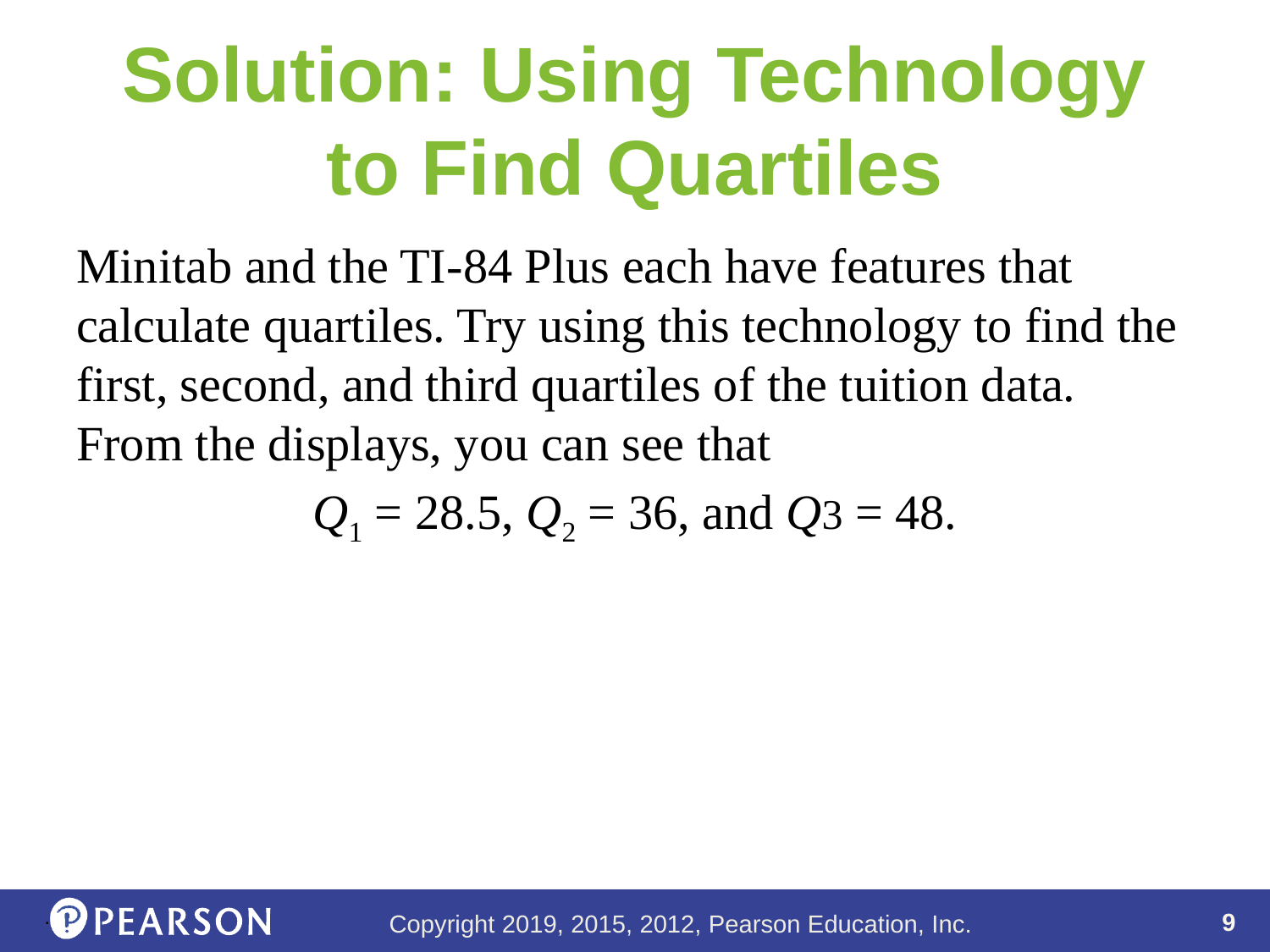

# Solution: Using Technology to Find Quartiles
Minitab and the TI-84 Plus each have features that calculate quartiles. Try using this technology to find the first, second, and third quartiles of the tuition data. From the displays, you can see that
Q1 = 28.5, Q2 = 36, and Q3 = 48.
.